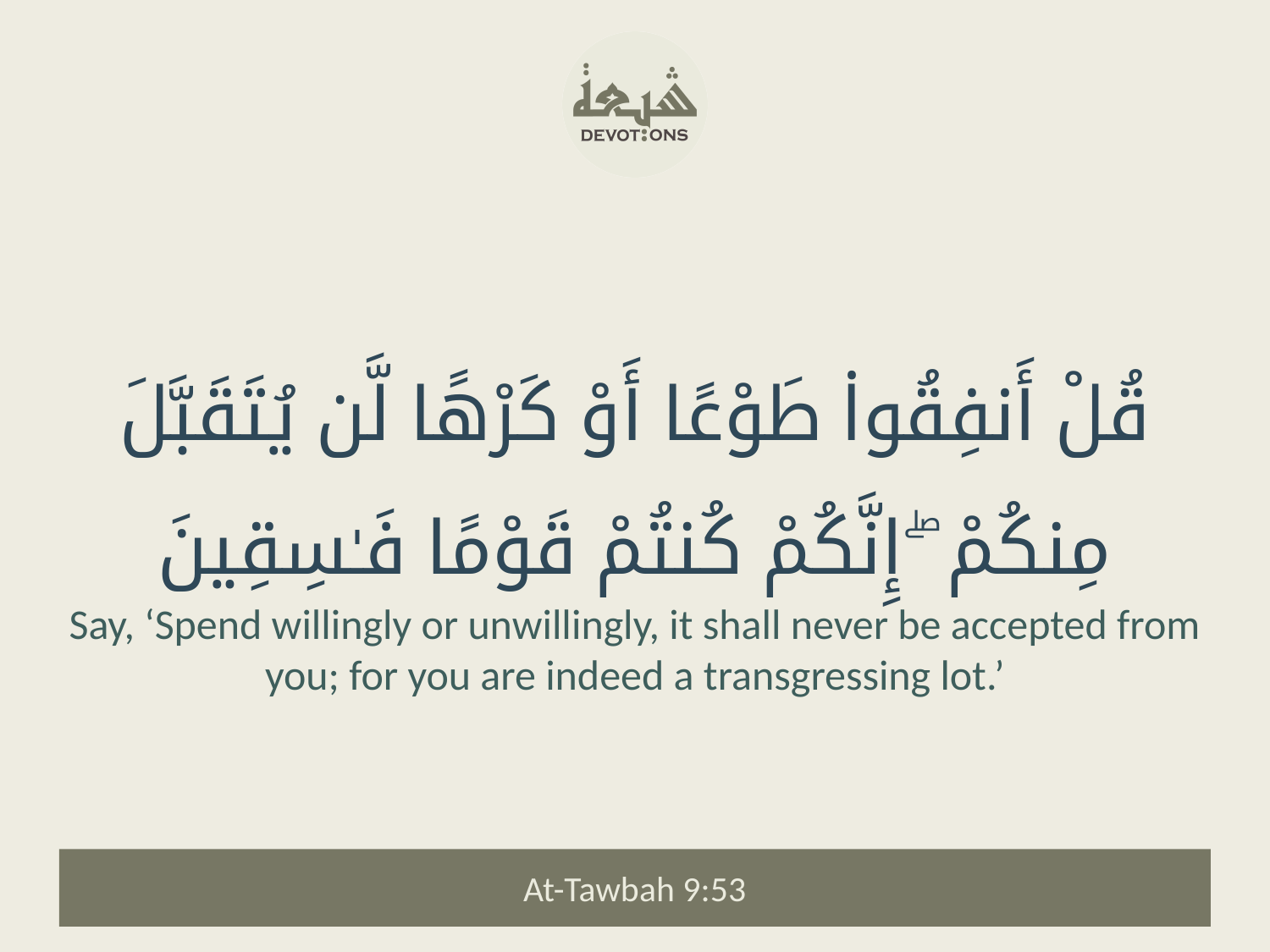

قُلْ أَنفِقُوا۟ طَوْعًا أَوْ كَرْهًا لَّن يُتَقَبَّلَ مِنكُمْ ۖ إِنَّكُمْ كُنتُمْ قَوْمًا فَـٰسِقِينَ
Say, ‘Spend willingly or unwillingly, it shall never be accepted from you; for you are indeed a transgressing lot.’
At-Tawbah 9:53